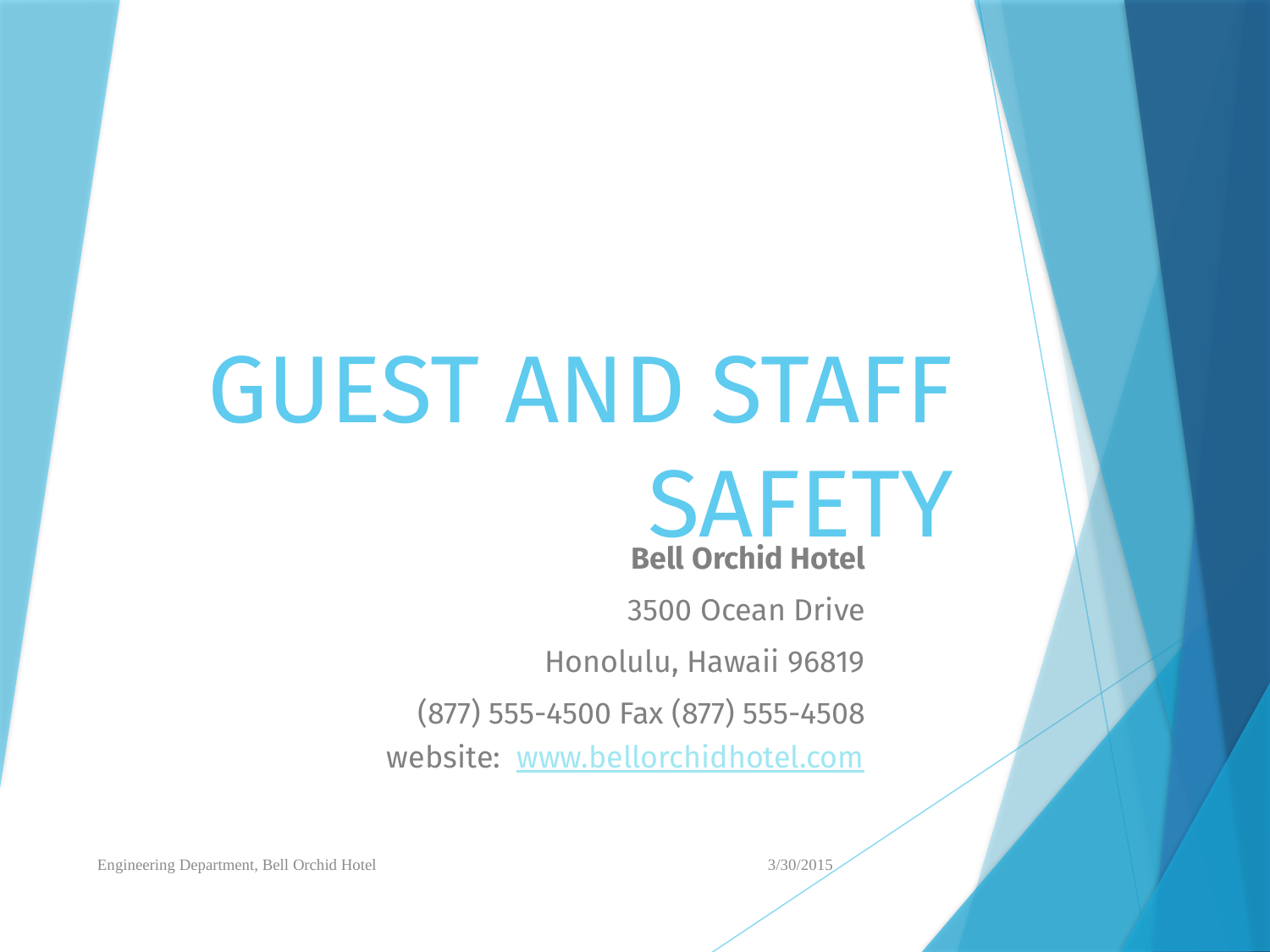

# GUEST AND STAFF SAFETY
Bell Orchid Hotel
3500 Ocean Drive
Honolulu, Hawaii 96819
(877) 555-4500 Fax (877) 555-4508
website:  www.bellorchidhotel.com
Engineering Department, Bell Orchid Hotel
3/30/2015